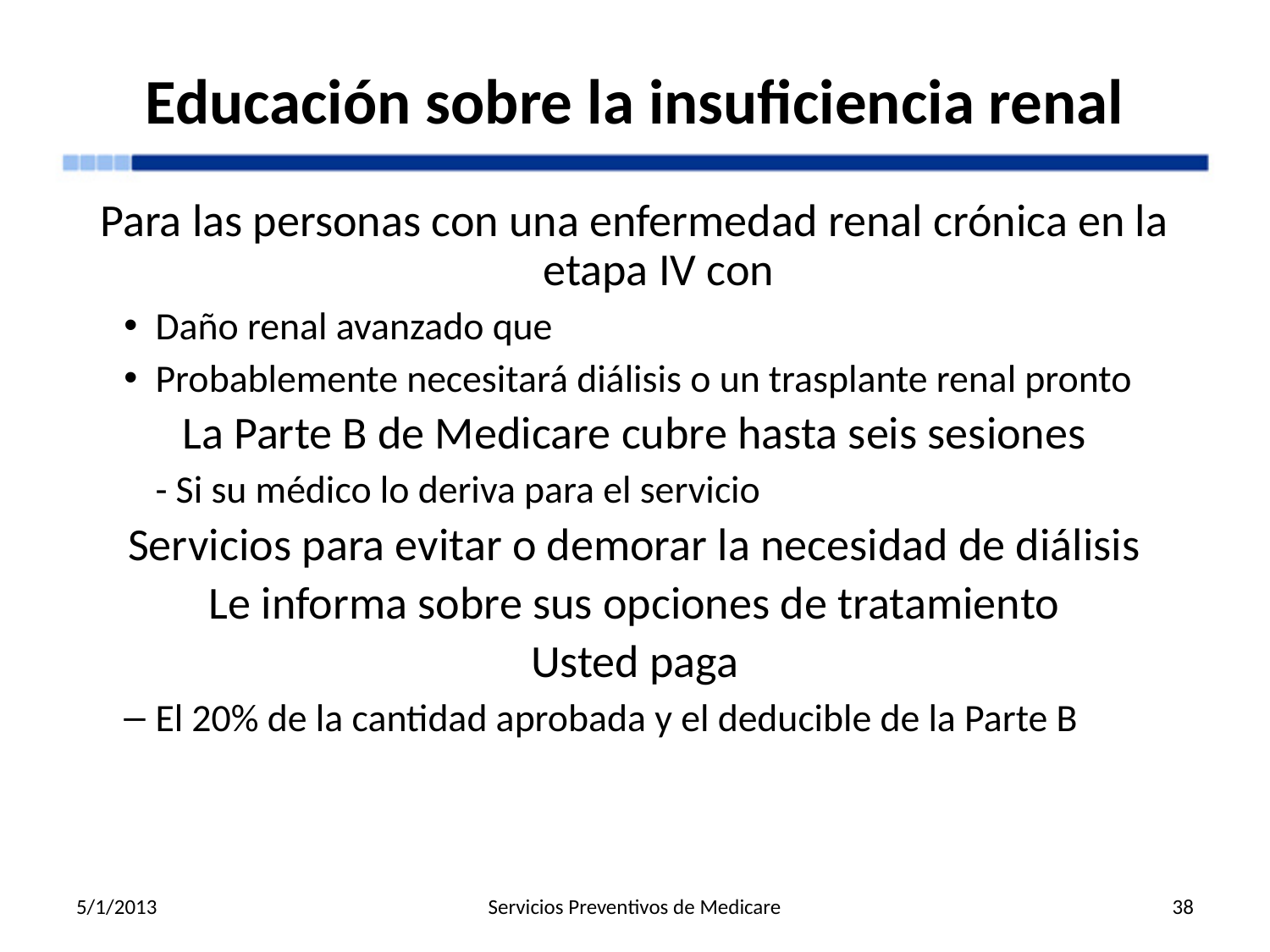

# Educación sobre la insuficiencia renal
Para las personas con una enfermedad renal crónica en la etapa IV con
Daño renal avanzado que
Probablemente necesitará diálisis o un trasplante renal pronto
La Parte B de Medicare cubre hasta seis sesiones
	- Si su médico lo deriva para el servicio
Servicios para evitar o demorar la necesidad de diálisis
Le informa sobre sus opciones de tratamiento
Usted paga
El 20% de la cantidad aprobada y el deducible de la Parte B
5/1/2013
Servicios Preventivos de Medicare
38